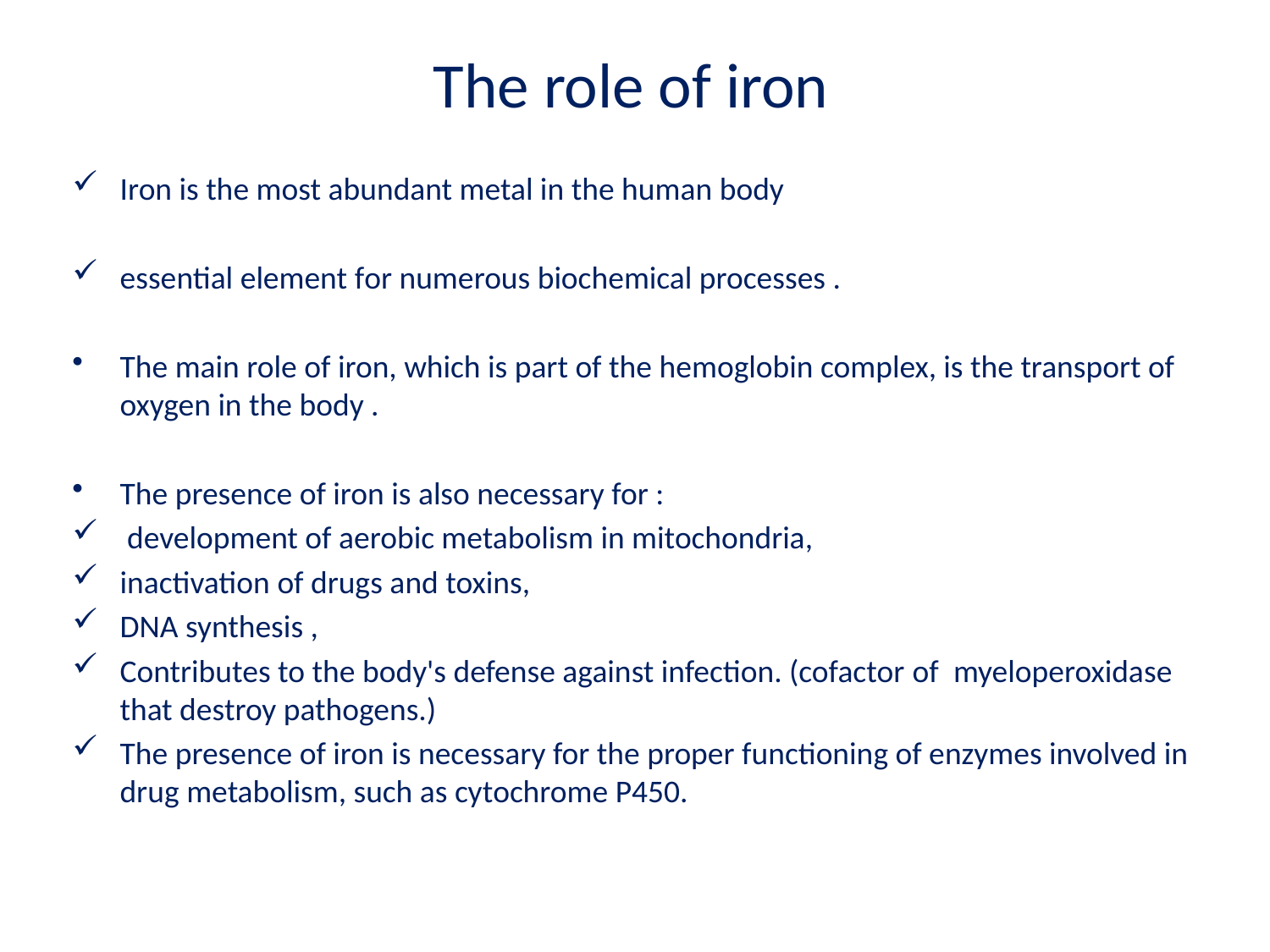

# The role of iron
Iron is the most abundant metal in the human body

essential element for numerous biochemical processes .

The main role of iron, which is part of the hemoglobin complex, is the transport of oxygen in the body .

The presence of iron is also necessary for :
 development of aerobic metabolism in mitochondria,
inactivation of drugs and toxins,
DNA synthesis ,
Contributes to the body's defense against infection. (cofactor of  myeloperoxidase that destroy pathogens.)
The presence of iron is necessary for the proper functioning of enzymes involved in drug metabolism, such as cytochrome P450.